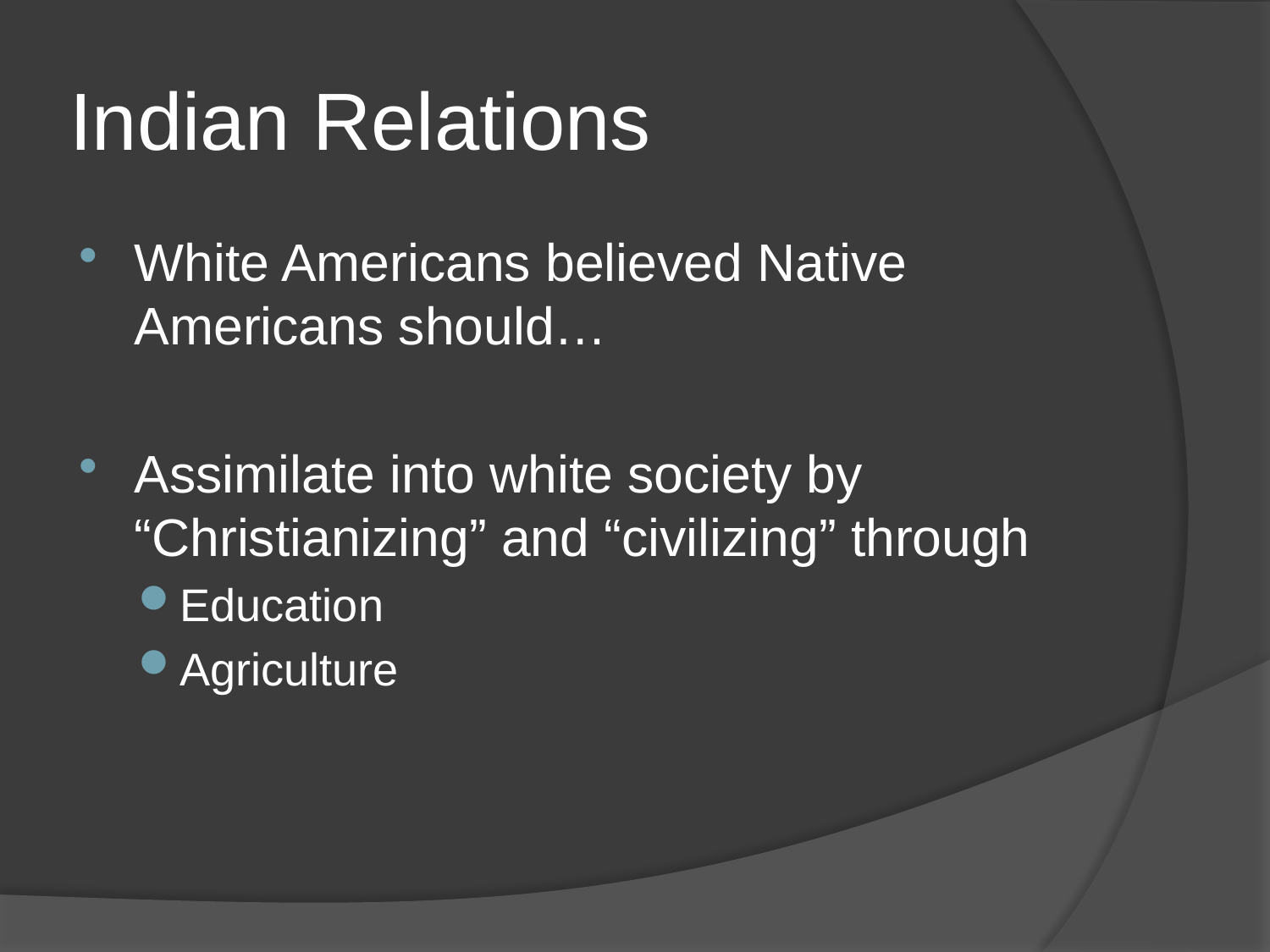

# Indian Relations
White Americans believed Native Americans should…

Assimilate into white society by “Christianizing” and “civilizing” through
Education
Agriculture